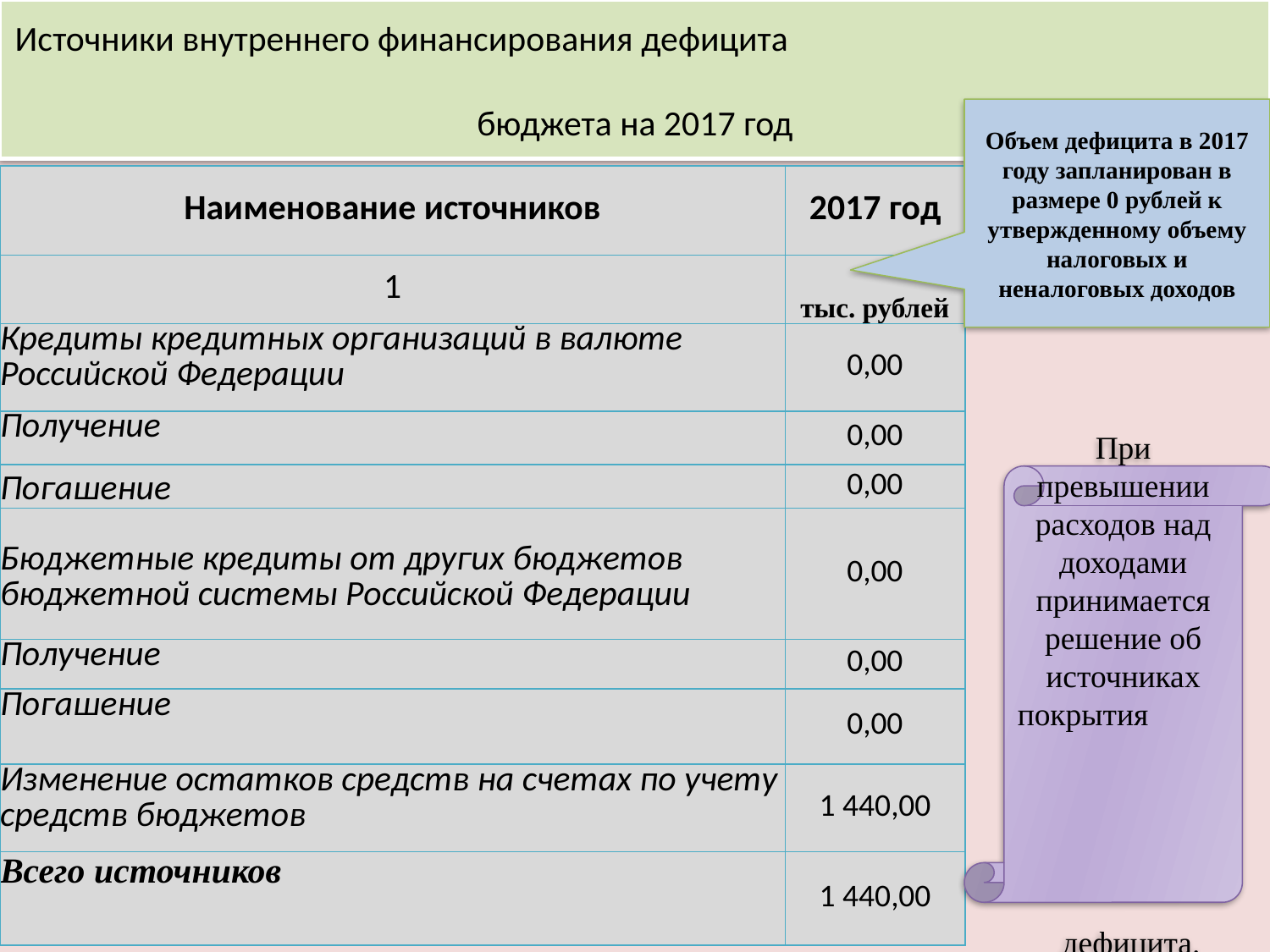

# Источники внутреннего финансирования дефицита бюджета на 2017 год

Объем дефицита в 2017 году запланирован в размере 0 рублей к утвержденному объему налоговых и неналоговых доходов
| Наименование источников | 2017 год |
| --- | --- |
| 1 | тыс. рублей |
| Кредиты кредитных организаций в валюте Российской Федерации | 0,00 |
| Получение | 0,00 |
| Погашение | 0,00 |
| Бюджетные кредиты от других бюджетов бюджетной системы Российской Федерации | 0,00 |
| Получение | 0,00 |
| Погашение | 0,00 |
| Изменение остатков средств на счетах по учету средств бюджетов | 1 440,00 |
| Всего источников | 1 440,00 |
При превышении расходов над доходами принимается решение об источниках покрытия                                                                                                                                                     дефицита.